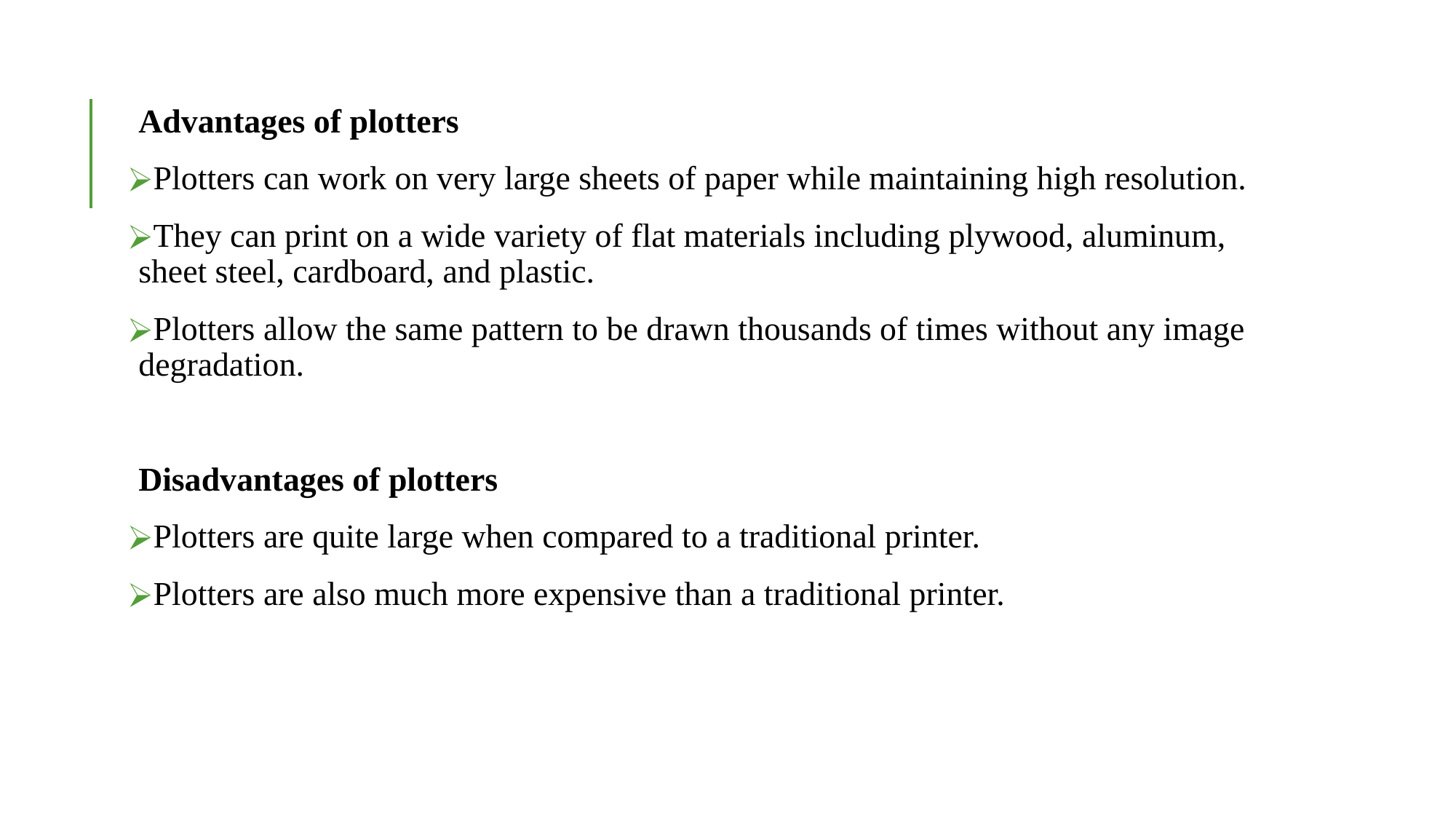

Advantages of plotters
Plotters can work on very large sheets of paper while maintaining high resolution.
They can print on a wide variety of flat materials including plywood, aluminum, sheet steel, cardboard, and plastic.
Plotters allow the same pattern to be drawn thousands of times without any image degradation.

Disadvantages of plotters
Plotters are quite large when compared to a traditional printer.
Plotters are also much more expensive than a traditional printer.